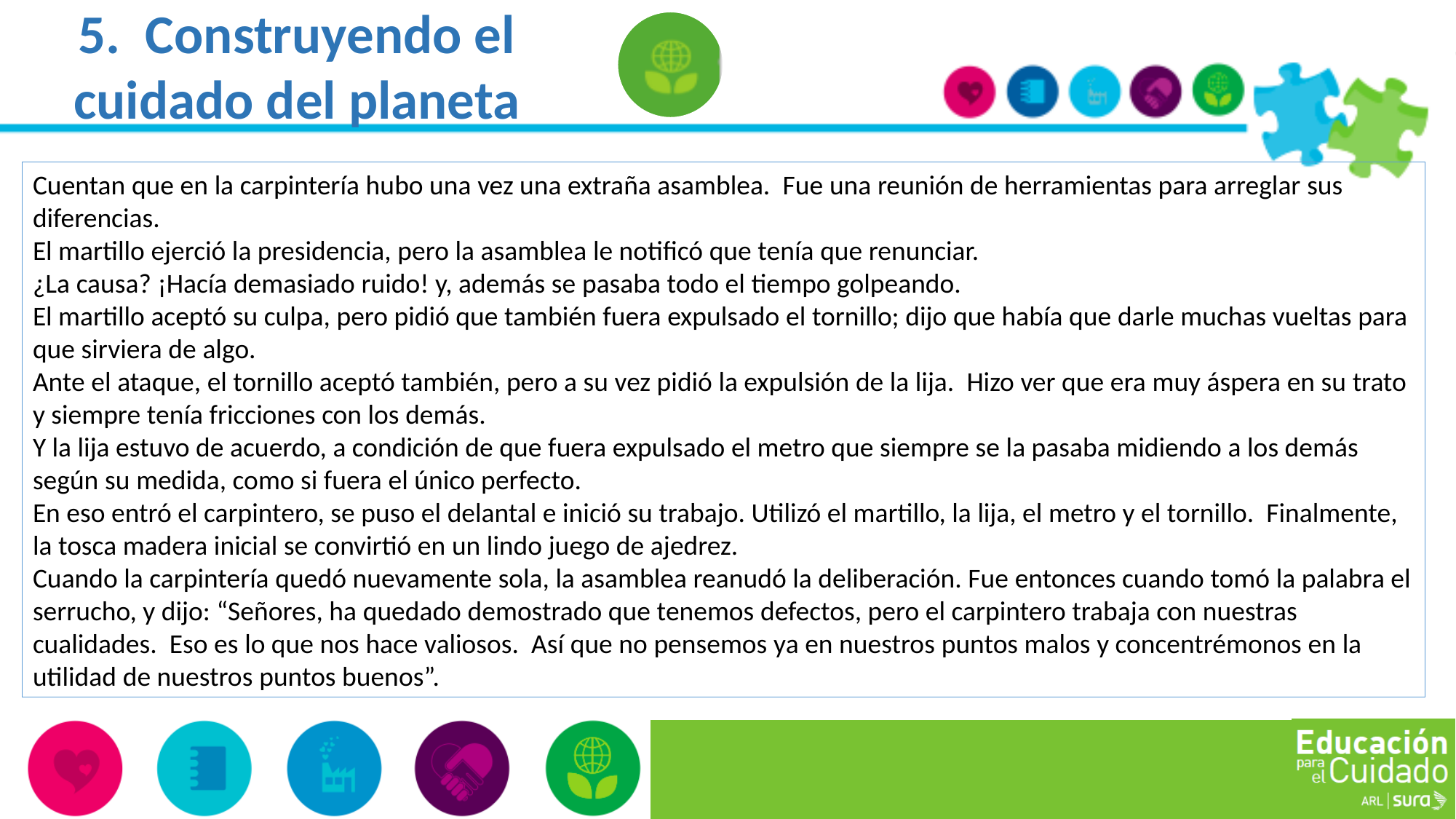

5.  Construyendo el cuidado del planeta

Cuentan que en la carpintería hubo una vez una extraña asamblea.  Fue una reunión de herramientas para arreglar sus diferencias.
El martillo ejerció la presidencia, pero la asamblea le notificó que tenía que renunciar.
¿La causa? ¡Hacía demasiado ruido! y, además se pasaba todo el tiempo golpeando.
El martillo aceptó su culpa, pero pidió que también fuera expulsado el tornillo; dijo que había que darle muchas vueltas para que sirviera de algo.
Ante el ataque, el tornillo aceptó también, pero a su vez pidió la expulsión de la lija.  Hizo ver que era muy áspera en su trato y siempre tenía fricciones con los demás.
Y la lija estuvo de acuerdo, a condición de que fuera expulsado el metro que siempre se la pasaba midiendo a los demás según su medida, como si fuera el único perfecto.
En eso entró el carpintero, se puso el delantal e inició su trabajo. Utilizó el martillo, la lija, el metro y el tornillo.  Finalmente, la tosca madera inicial se convirtió en un lindo juego de ajedrez.
Cuando la carpintería quedó nuevamente sola, la asamblea reanudó la deliberación. Fue entonces cuando tomó la palabra el serrucho, y dijo: “Señores, ha quedado demostrado que tenemos defectos, pero el carpintero trabaja con nuestras cualidades.  Eso es lo que nos hace valiosos.  Así que no pensemos ya en nuestros puntos malos y concentrémonos en la utilidad de nuestros puntos buenos”.